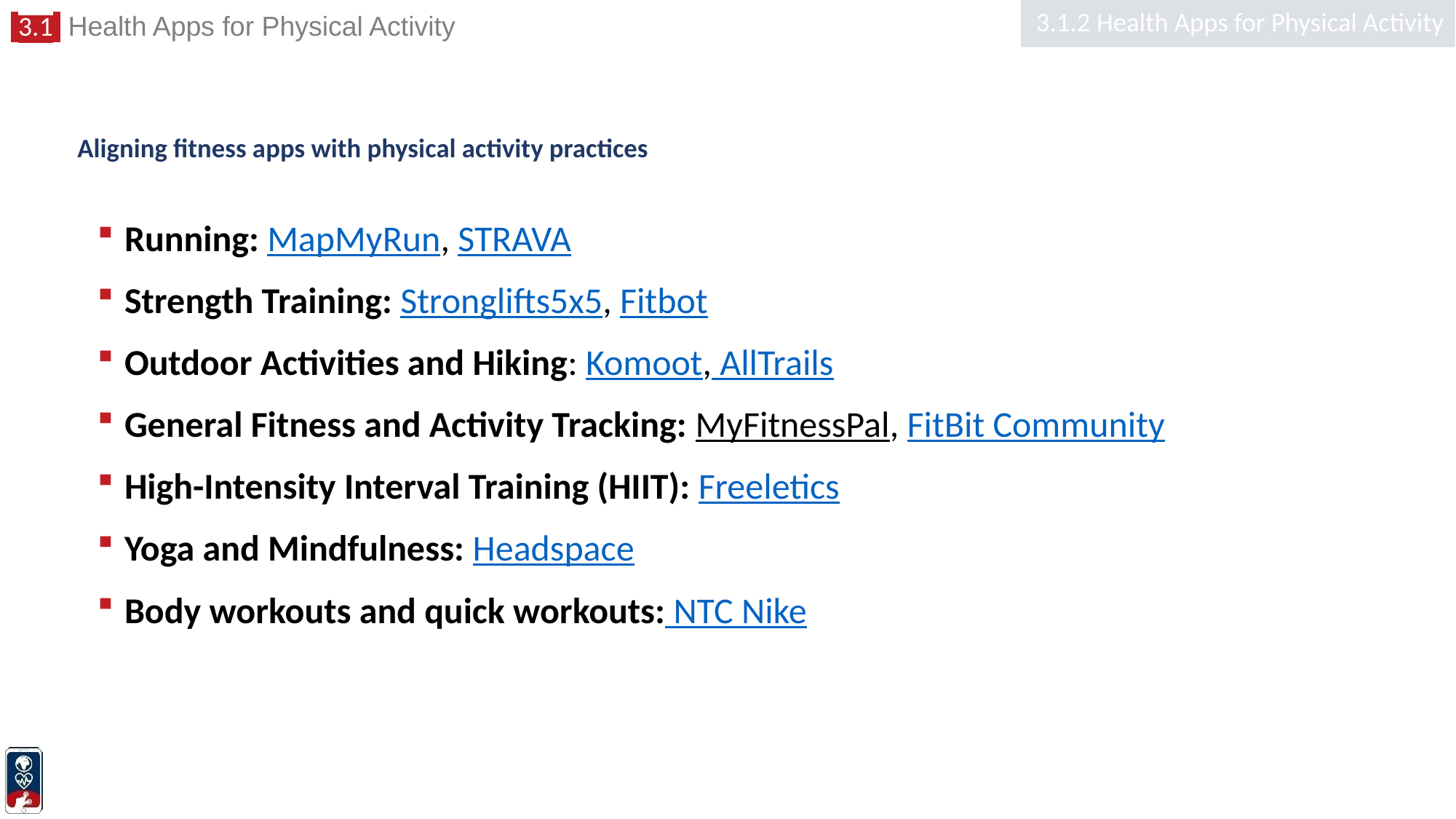

3.1.2 Health Apps for Physical Activity
# Aligning fitness apps with physical activity practices
Running: MapMyRun, STRAVA
Strength Training: Stronglifts5x5, Fitbot
Outdoor Activities and Hiking: Komoot, AllTrails
General Fitness and Activity Tracking: MyFitnessPal, FitBit Community
High-Intensity Interval Training (HIIT): Freeletics
Yoga and Mindfulness: Headspace
Body workouts and quick workouts: NTC Nike